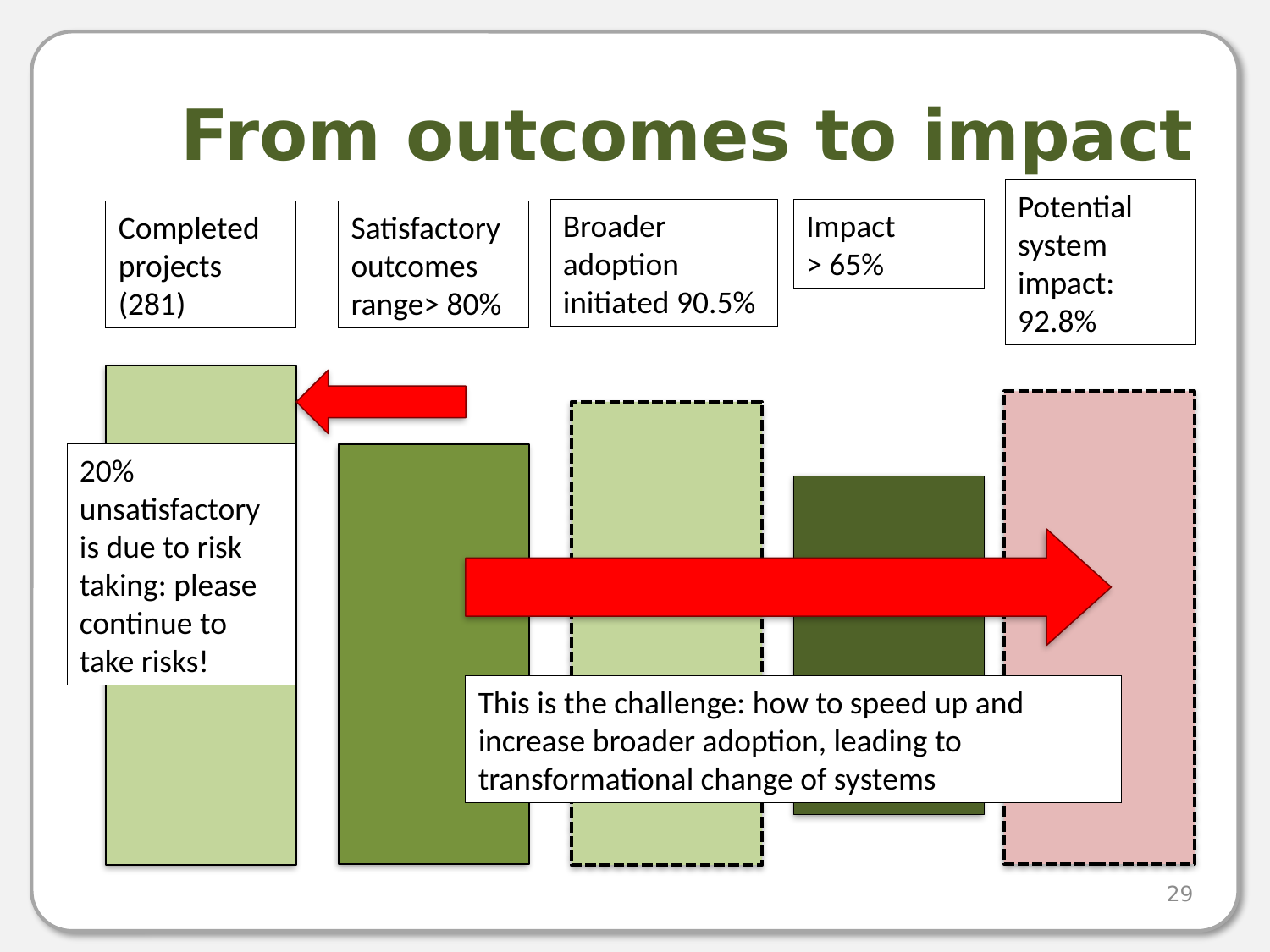

# From outcomes to impact
Potential system impact: 92.8%
Broader adoption initiated 90.5%
Impact
> 65%
Completed projects (281)
Satisfactory outcomes range> 80%

20% unsatisfactory is due to risk taking: please continue to take risks!

This is the challenge: how to speed up and increase broader adoption, leading to transformational change of systems
29